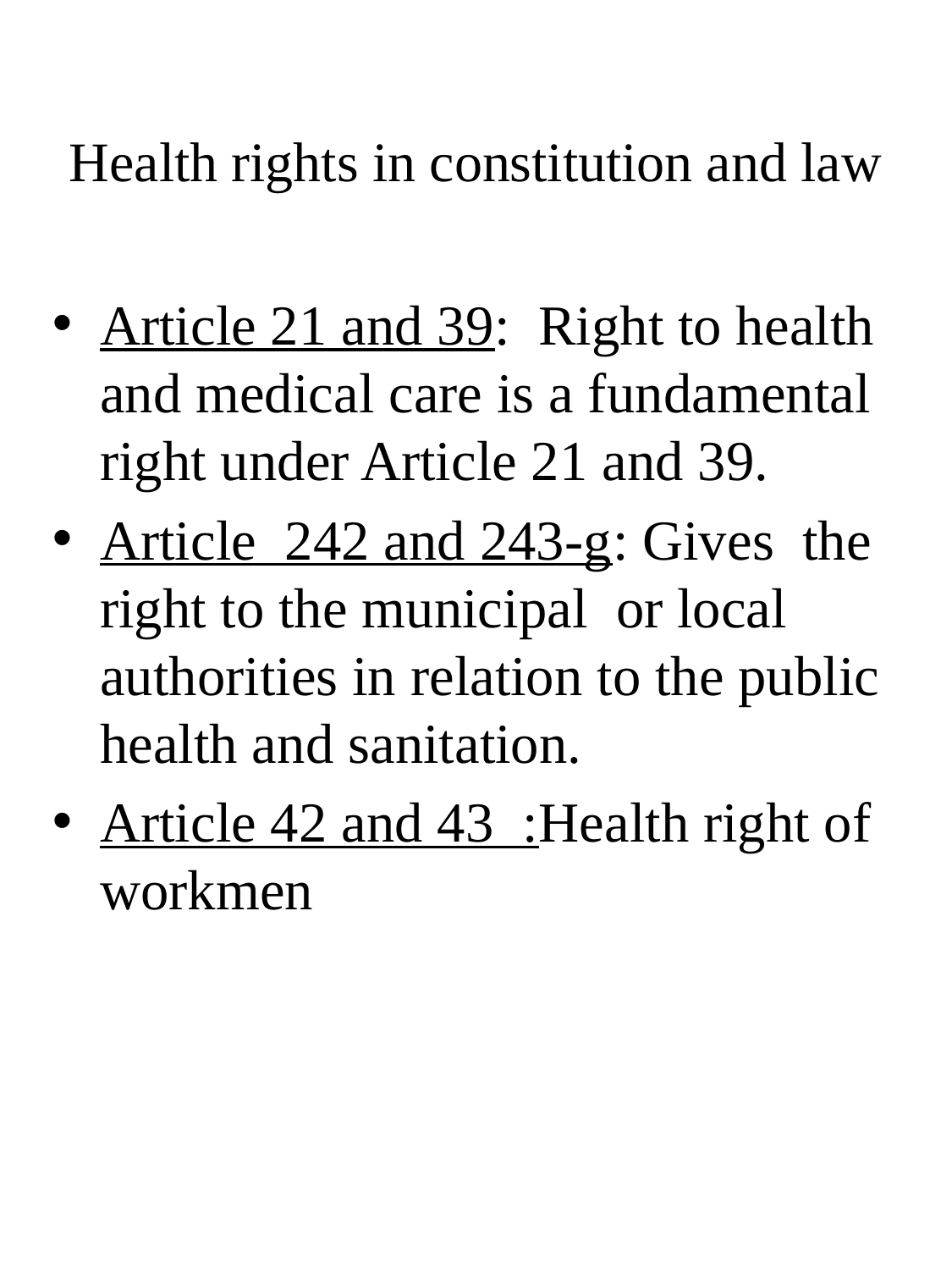

# Health rights in constitution and law
Article 21 and 39:  Right to health and medical care is a fundamental right under Article 21 and 39.
Article  242 and 243-g: Gives  the right to the municipal  or local authorities in relation to the public health and sanitation.
Article 42 and 43  :Health right of workmen